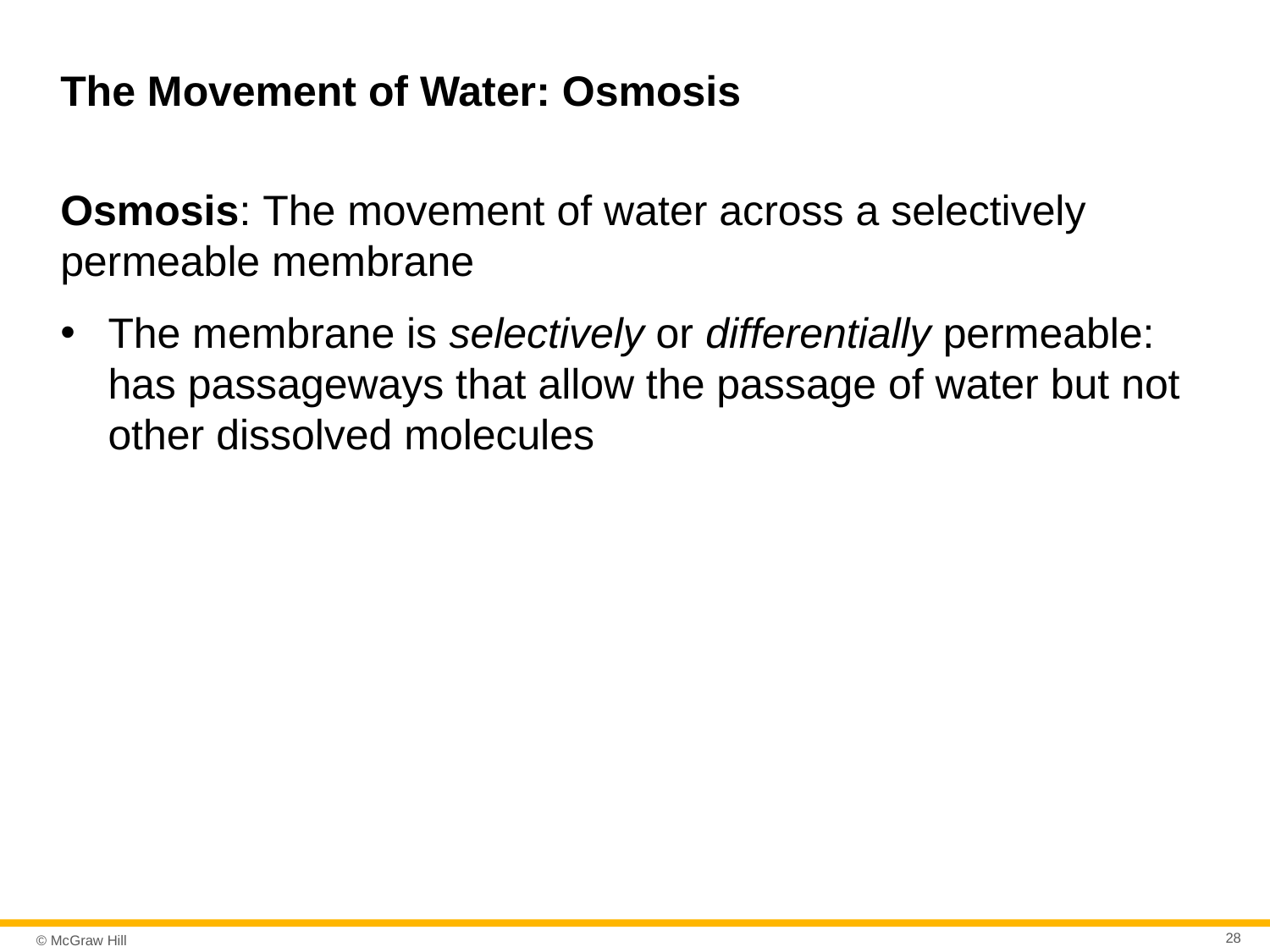

# The Movement of Water: Osmosis
Osmosis: The movement of water across a selectively permeable membrane
The membrane is selectively or differentially permeable: has passageways that allow the passage of water but not other dissolved molecules